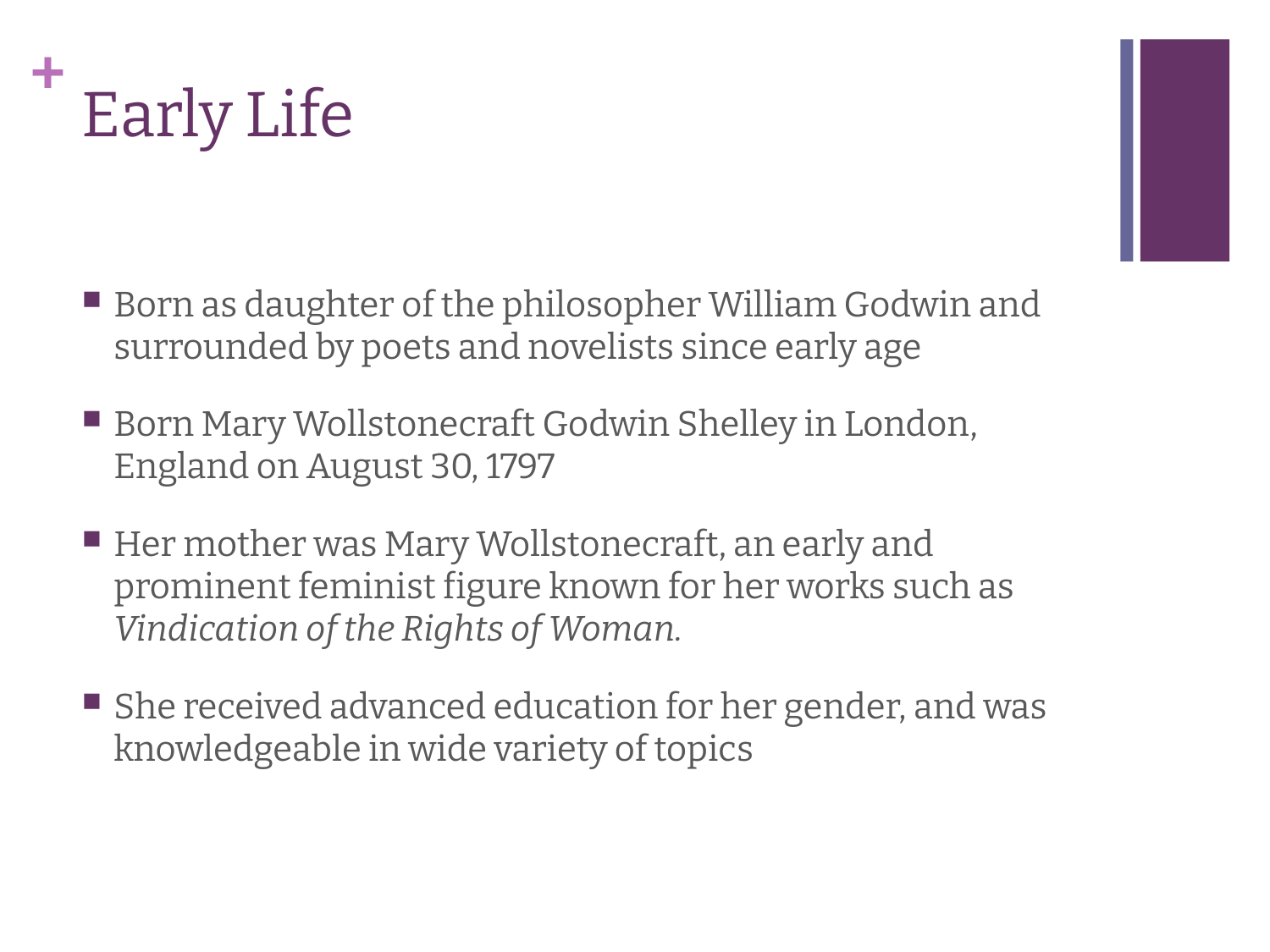

# Early Life
Born as daughter of the philosopher William Godwin and surrounded by poets and novelists since early age
Born Mary Wollstonecraft Godwin Shelley in London, England on August 30, 1797
Her mother was Mary Wollstonecraft, an early and prominent feminist figure known for her works such as Vindication of the Rights of Woman.
She received advanced education for her gender, and was knowledgeable in wide variety of topics